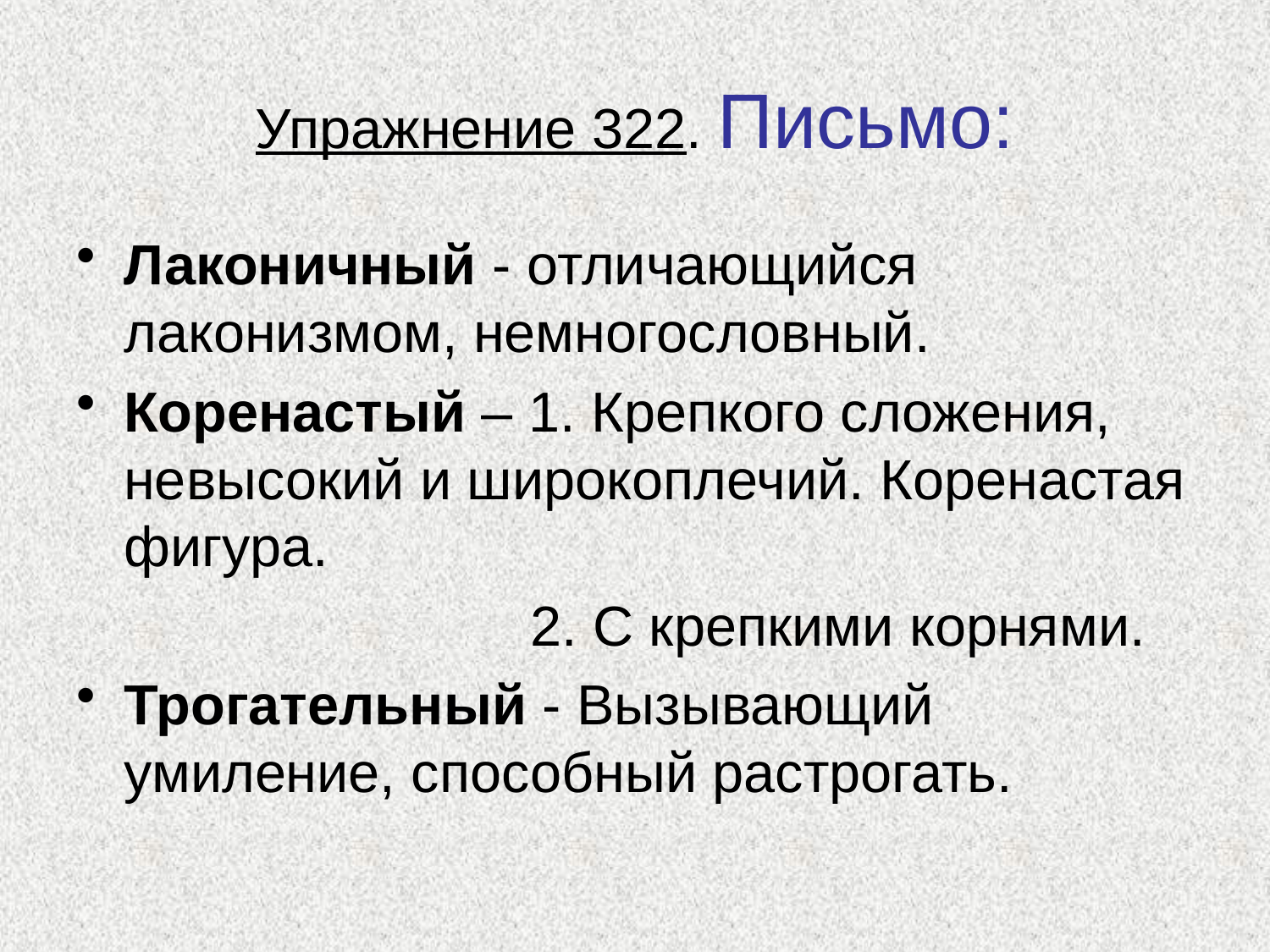

# Упражнение 322. Письмо:
Лаконичный - отличающийся лаконизмом, немногословный.
Коренастый – 1. Крепкого сложения, невысокий и широкоплечий. Коренастая фигура.
                             2. С крепкими корнями.
Трогательный - Вызывающий умиление, способный растрогать.